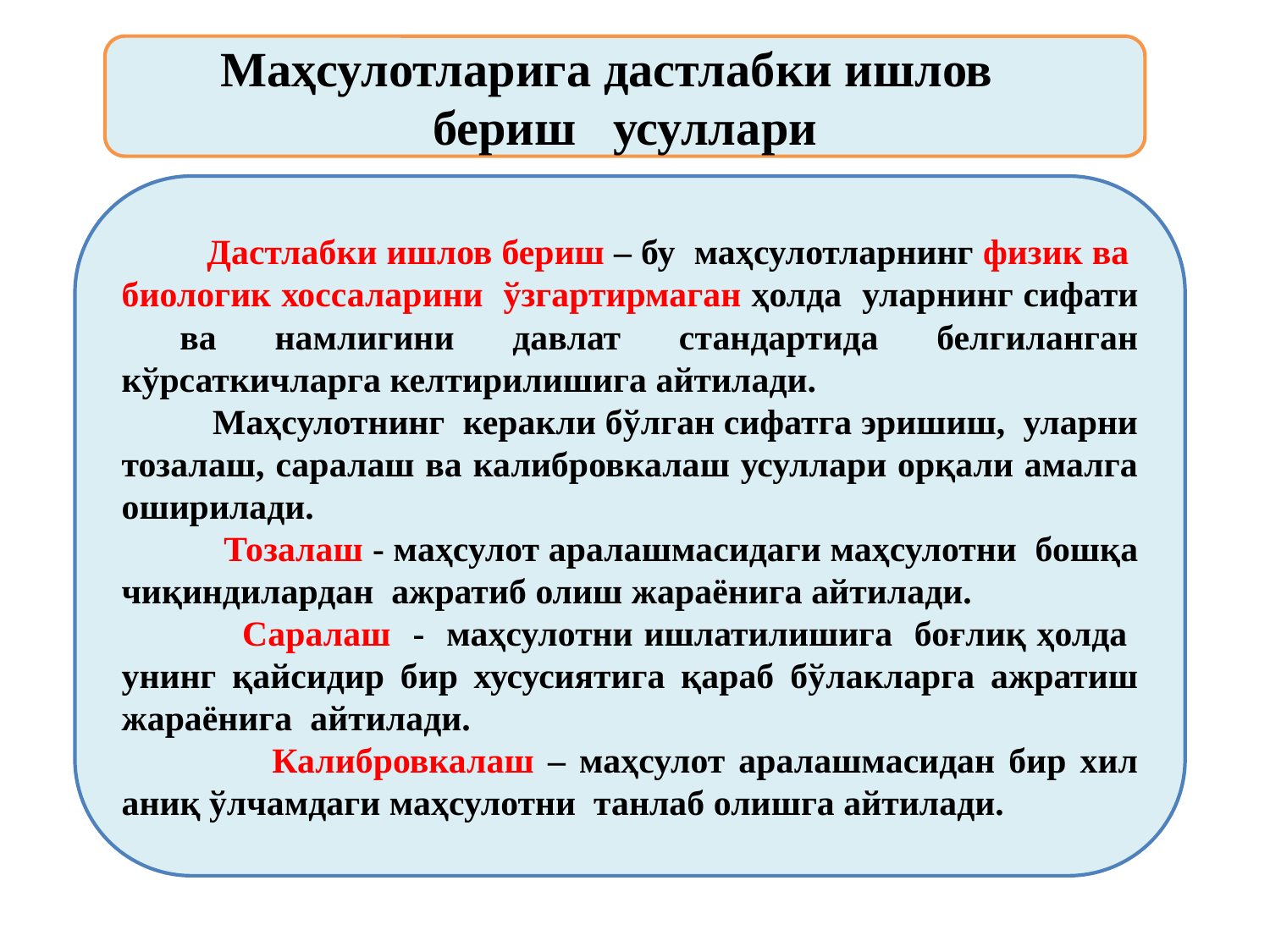

Маҳсулотларига дастлабки ишлов
бериш   усуллари
         Дастлабки ишлов бериш – бу  маҳсулотларнинг физик ва  биологик хоссаларини  ўзгартирмаган ҳолда  уларнинг сифати  ва намлигини давлат стандартида белгиланган кўрсаткичларга келтирилишига айтилади.
          Маҳсулотнинг  керакли бўлган сифатга эришиш,  уларни тозалаш, саралаш ва калибровкалаш усуллари орқали амалга оширилади.
           Тозалаш - маҳсулот аралашмасидаги маҳсулотни  бошқа чиқиндилардан  ажратиб олиш жараёнига айтилади.
           Саралаш  -  маҳсулотни ишлатилишига  боғлиқ ҳолда  унинг қайсидир бир хусусиятига қараб бўлакларга ажратиш жараёнига  айтилади.
           Калибровкалаш – маҳсулот аралашмасидан бир хил аниқ ўлчамдаги маҳсулотни  танлаб олишга айтилади.